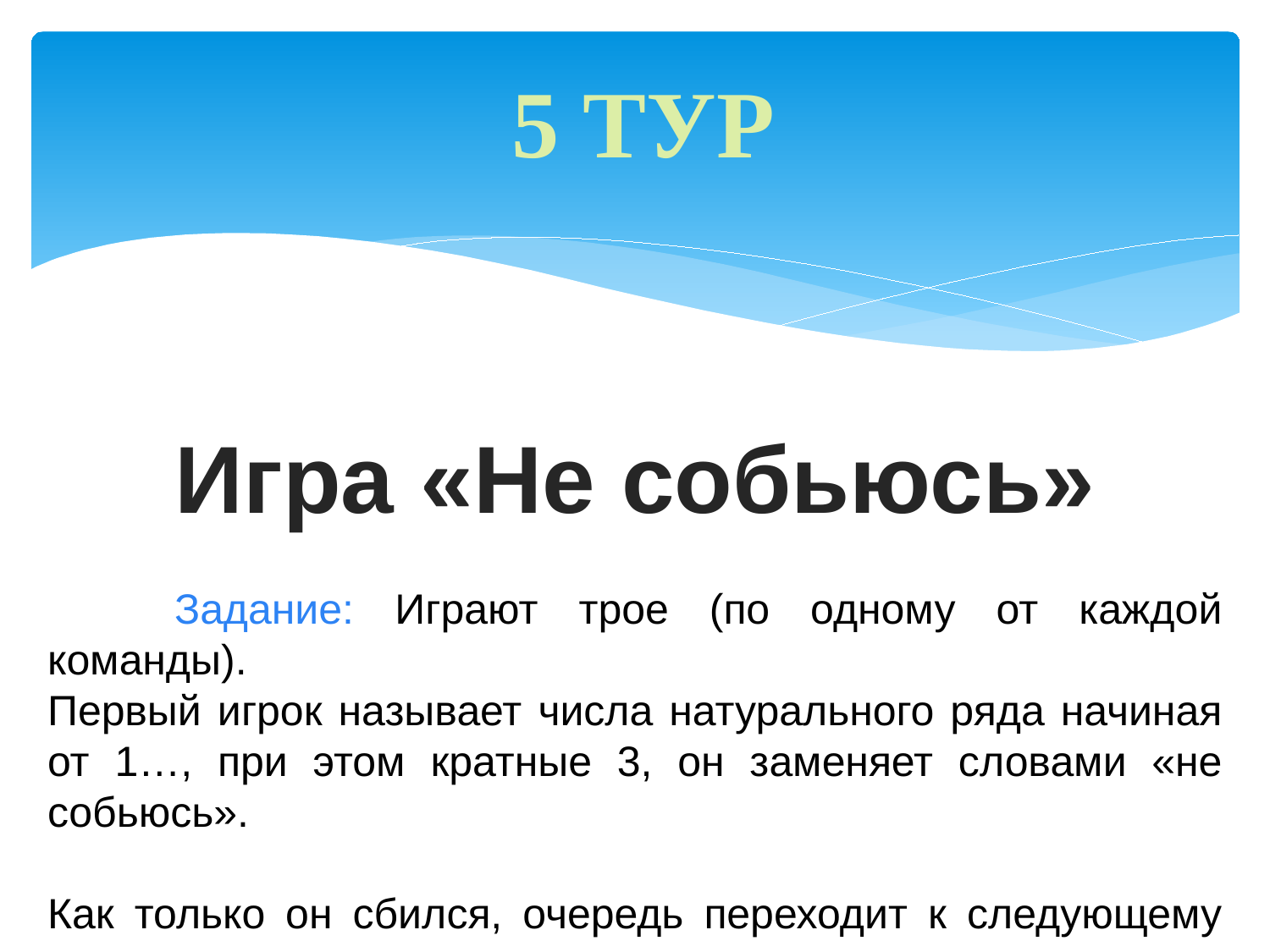

5 тур
Игра «Не собьюсь»
	Задание: Играют трое (по одному от каждой команды).
Первый игрок называет числа натурального ряда начиная от 1…, при этом кратные 3, он заменяет словами «не собьюсь».

Как только он сбился, очередь переходит к следующему игроку.